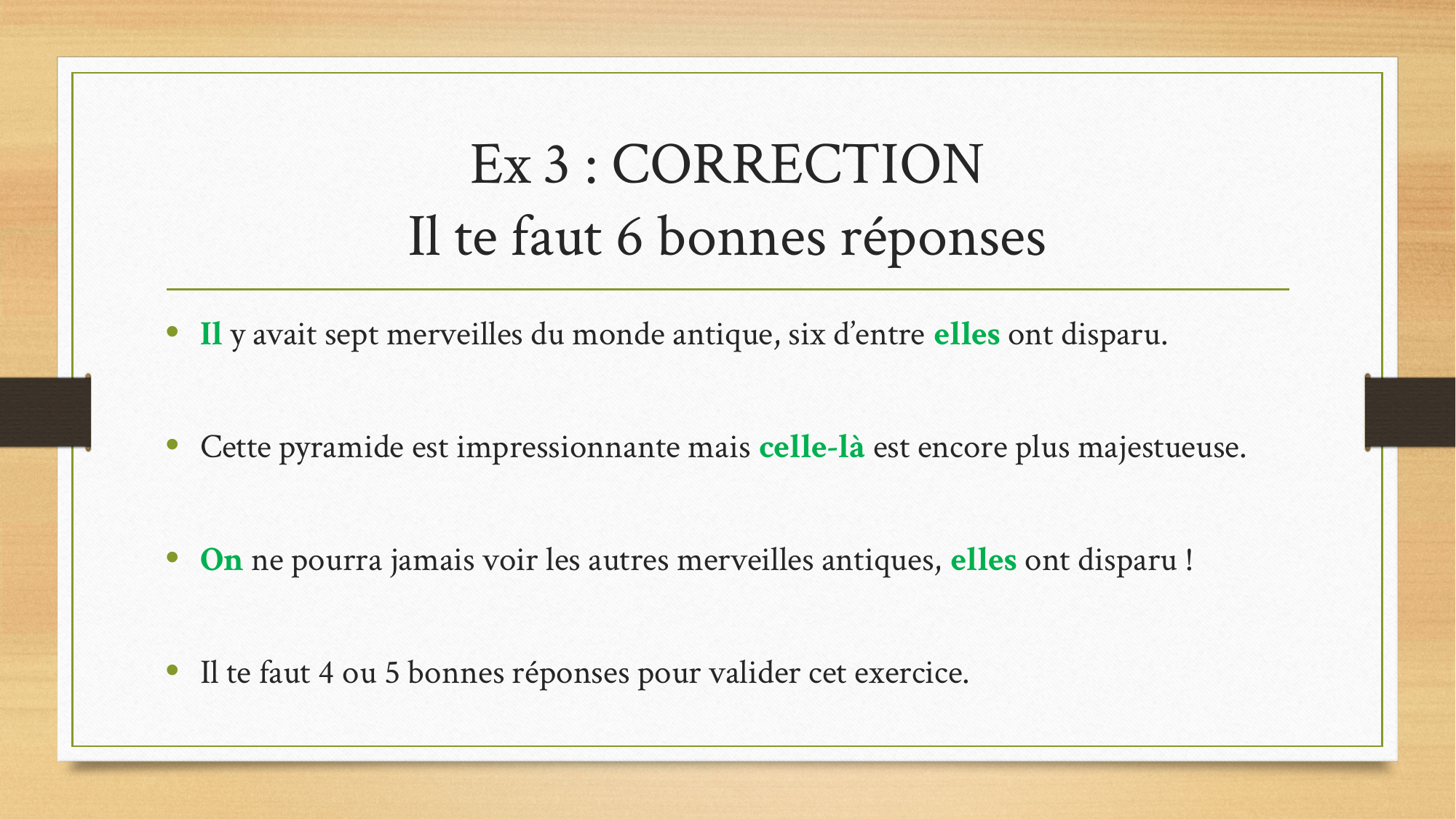

# Ex 3 : CORRECTION Il te faut 6 bonnes réponses
Il y avait sept merveilles du monde antique, six d’entre elles ont disparu.

Cette pyramide est impressionnante mais celle-là est encore plus majestueuse.

On ne pourra jamais voir les autres merveilles antiques, elles ont disparu !

Il te faut 4 ou 5 bonnes réponses pour valider cet exercice.